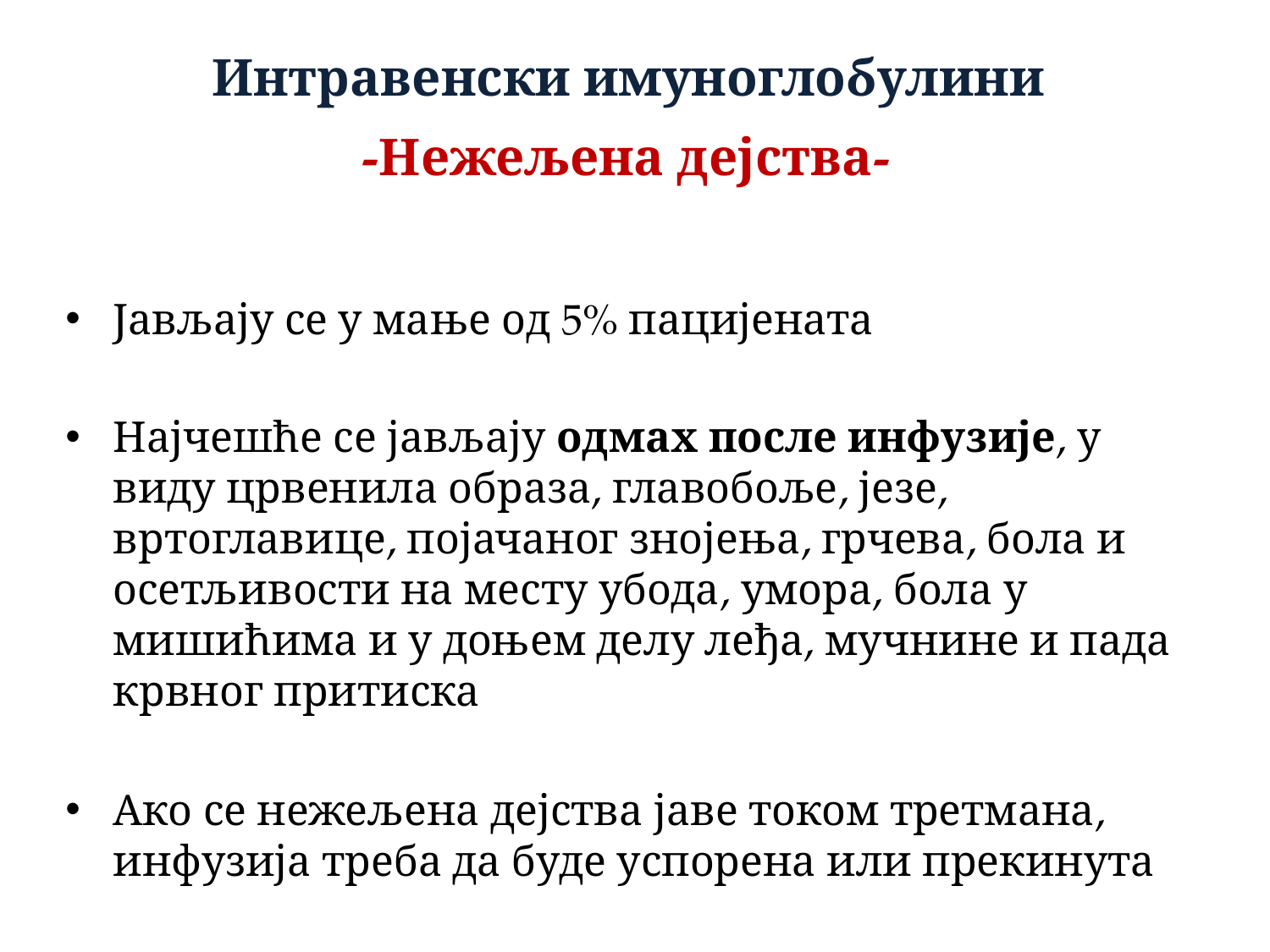

# Интравенски имуноглобулини -Нежељена дејства-
Јављају се у мање од 5% пацијената

Најчешће се јављају одмах после инфузије, у виду црвенила образа, главобоље, језе, вртоглавице, појачаног знојења, грчева, бола и осетљивости на месту убода, умора, бола у мишићима и у доњем делу леђа, мучнине и пада крвног притиска

Ако се нежељена дејства јаве током третмана, инфузија треба да буде успорена или прекинута